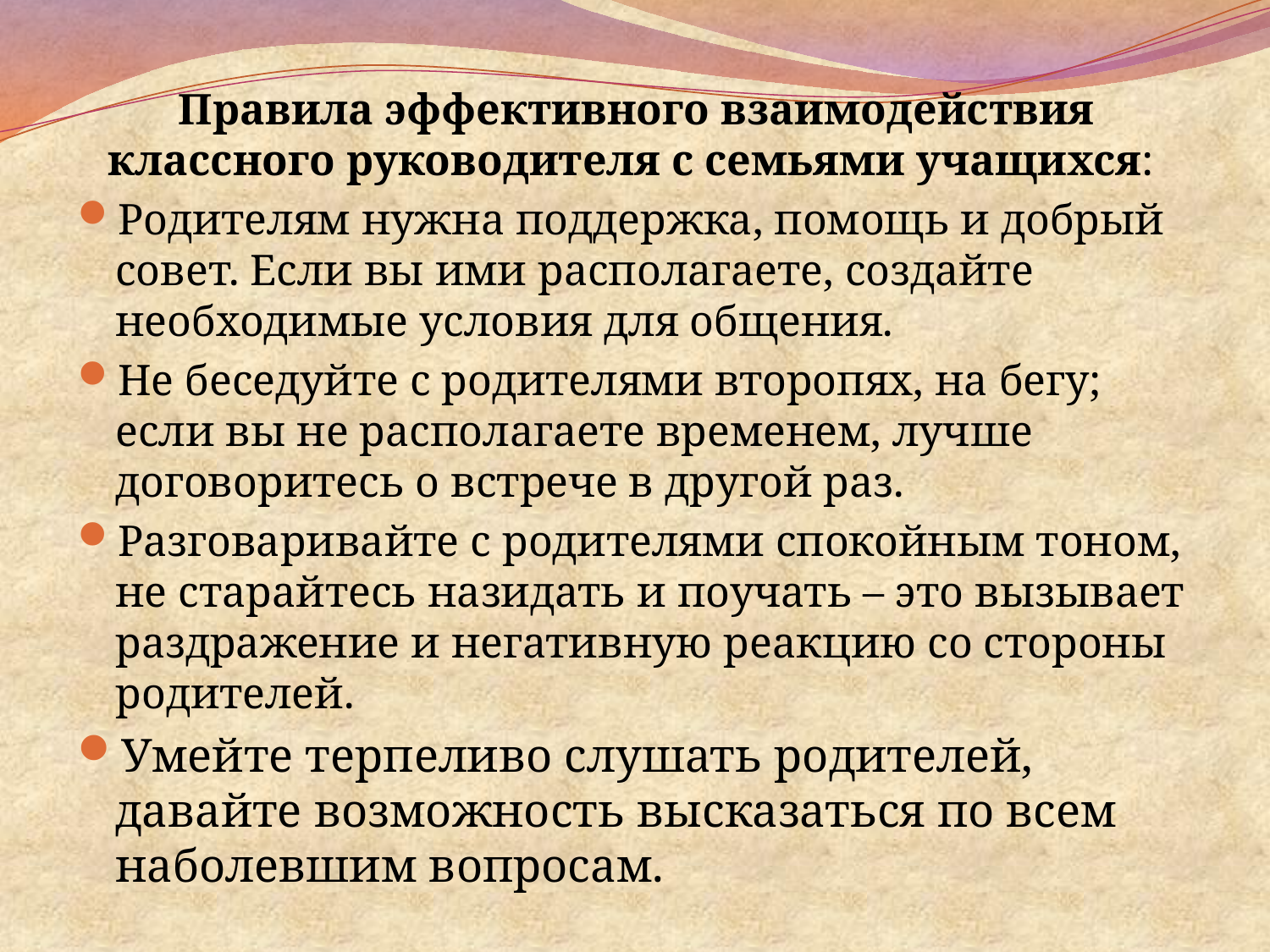

#
Правила эффективного взаимодействия классного руководителя с семьями учащихся:
Родителям нужна поддержка, помощь и добрый совет. Если вы ими располагаете, создайте необходимые условия для общения.
Не беседуйте с родителями второпях, на бегу; если вы не располагаете временем, лучше договоритесь о встрече в другой раз.
Разговаривайте с родителями спокойным тоном, не старайтесь назидать и поучать – это вызывает раздражение и негативную реакцию со стороны родителей.
Умейте терпеливо слушать родителей, давайте возможность высказаться по всем наболевшим вопросам.